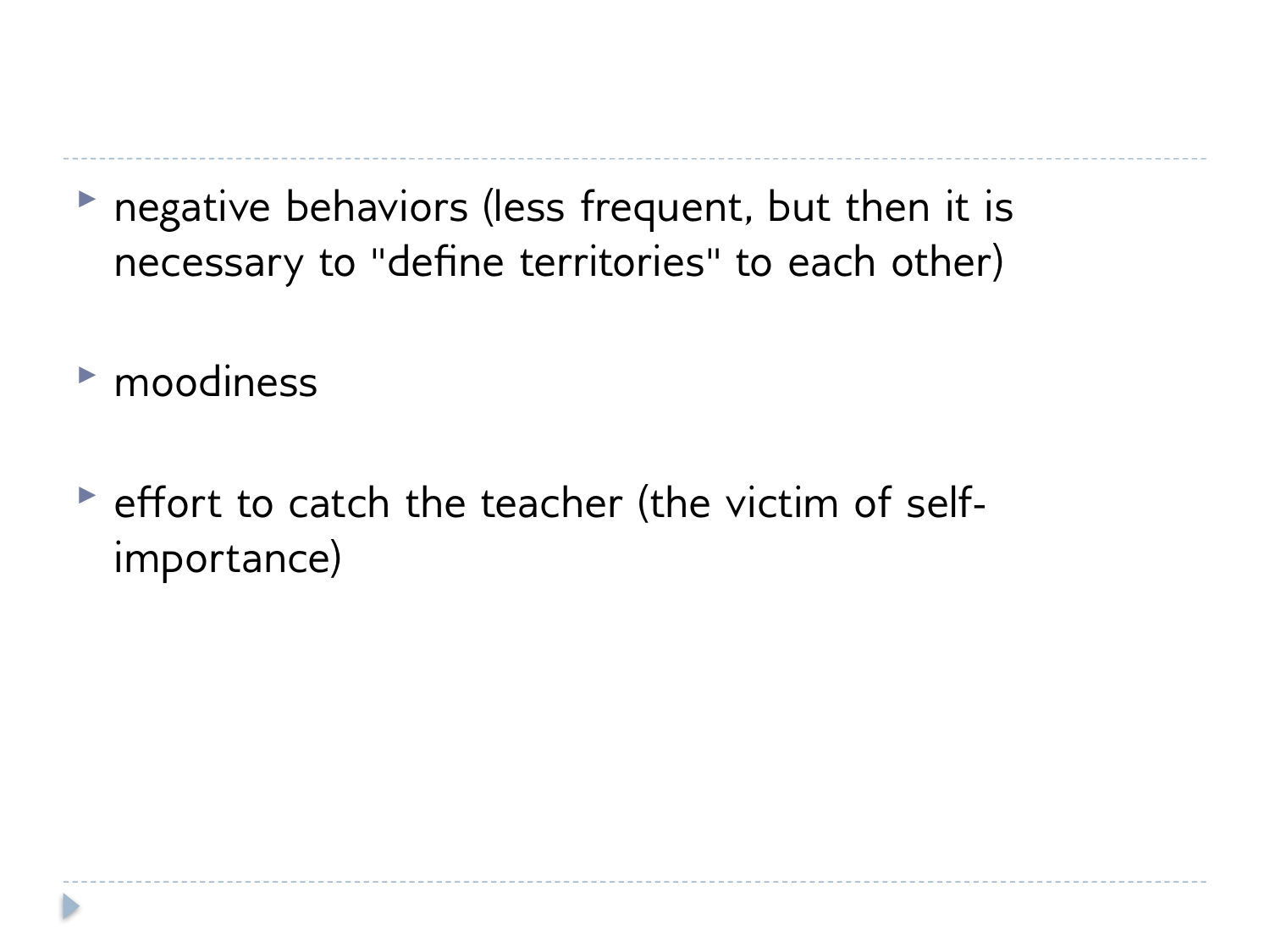

#
negative behaviors (less frequent, but then it is necessary to "define territories" to each other)
moodiness
effort to catch the teacher (the victim of self-importance)